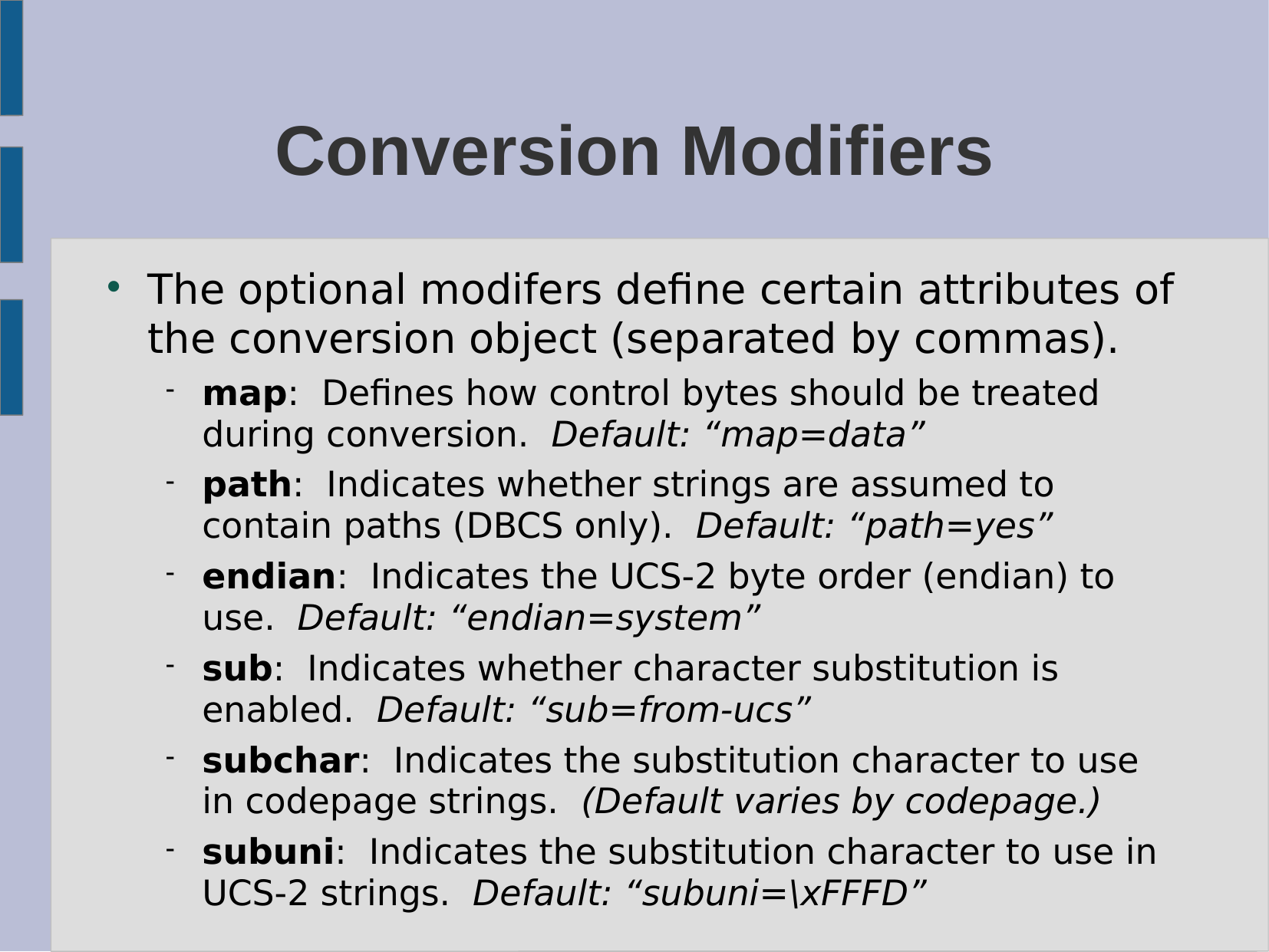

# Conversion Modifiers
The optional modifers define certain attributes of the conversion object (separated by commas).
map:  Defines how control bytes should be treated during conversion.  Default: “map=data”
path:  Indicates whether strings are assumed to contain paths (DBCS only).  Default: “path=yes”
endian:  Indicates the UCS-2 byte order (endian) to use.  Default: “endian=system”
sub:  Indicates whether character substitution is enabled.  Default: “sub=from-ucs”
subchar:  Indicates the substitution character to use in codepage strings.  (Default varies by codepage.)
subuni:  Indicates the substitution character to use in UCS-2 strings.  Default: “subuni=\xFFFD”